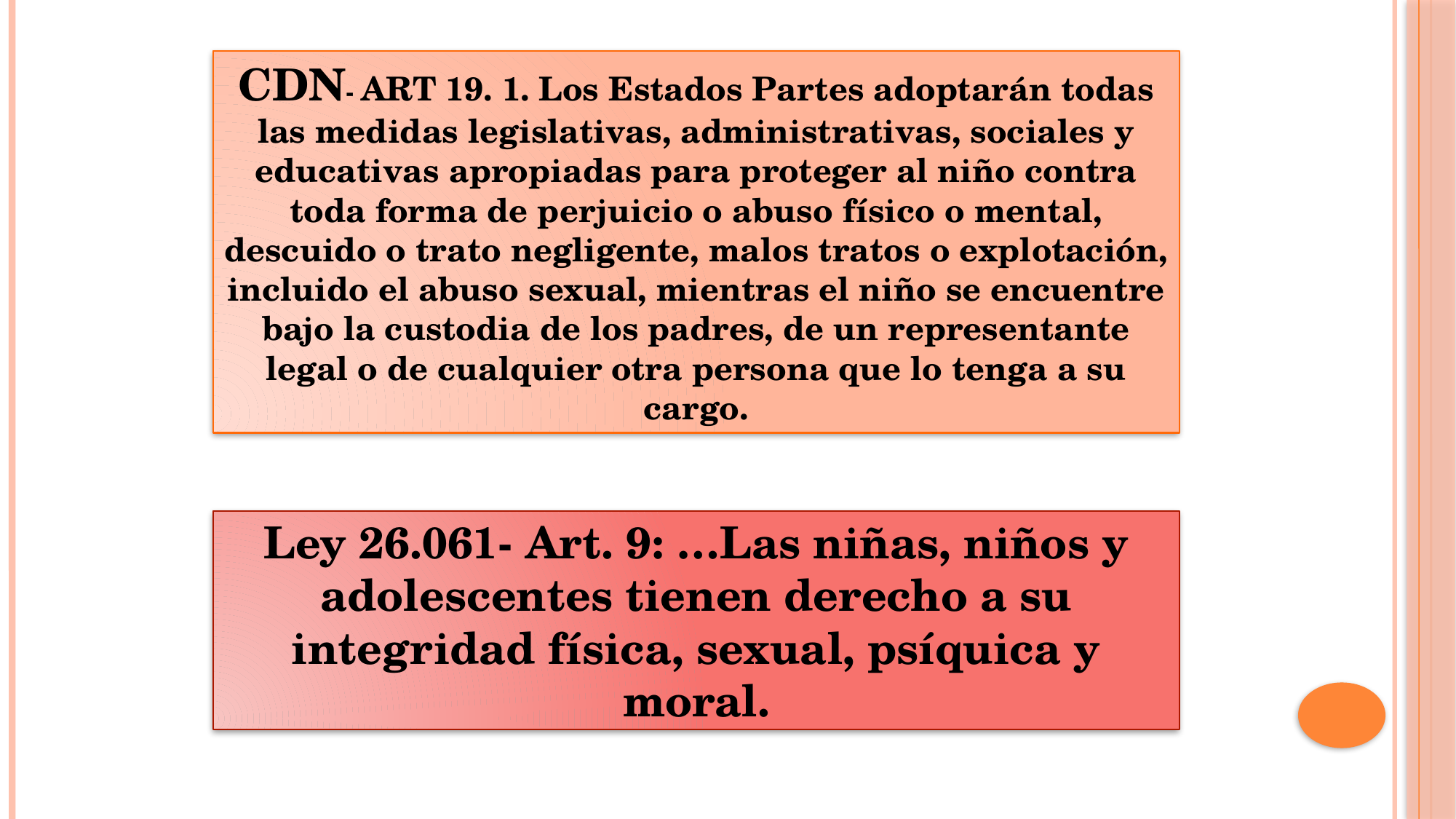

CDN- ART 19. 1. Los Estados Partes adoptarán todas las medidas legislativas, administrativas, sociales y educativas apropiadas para proteger al niño contra toda forma de perjuicio o abuso físico o mental, descuido o trato negligente, malos tratos o explotación, incluido el abuso sexual, mientras el niño se encuentre bajo la custodia de los padres, de un representante legal o de cualquier otra persona que lo tenga a su cargo.
Ley 26.061- Art. 9: …Las niñas, niños y adolescentes tienen derecho a su integridad física, sexual, psíquica y moral.